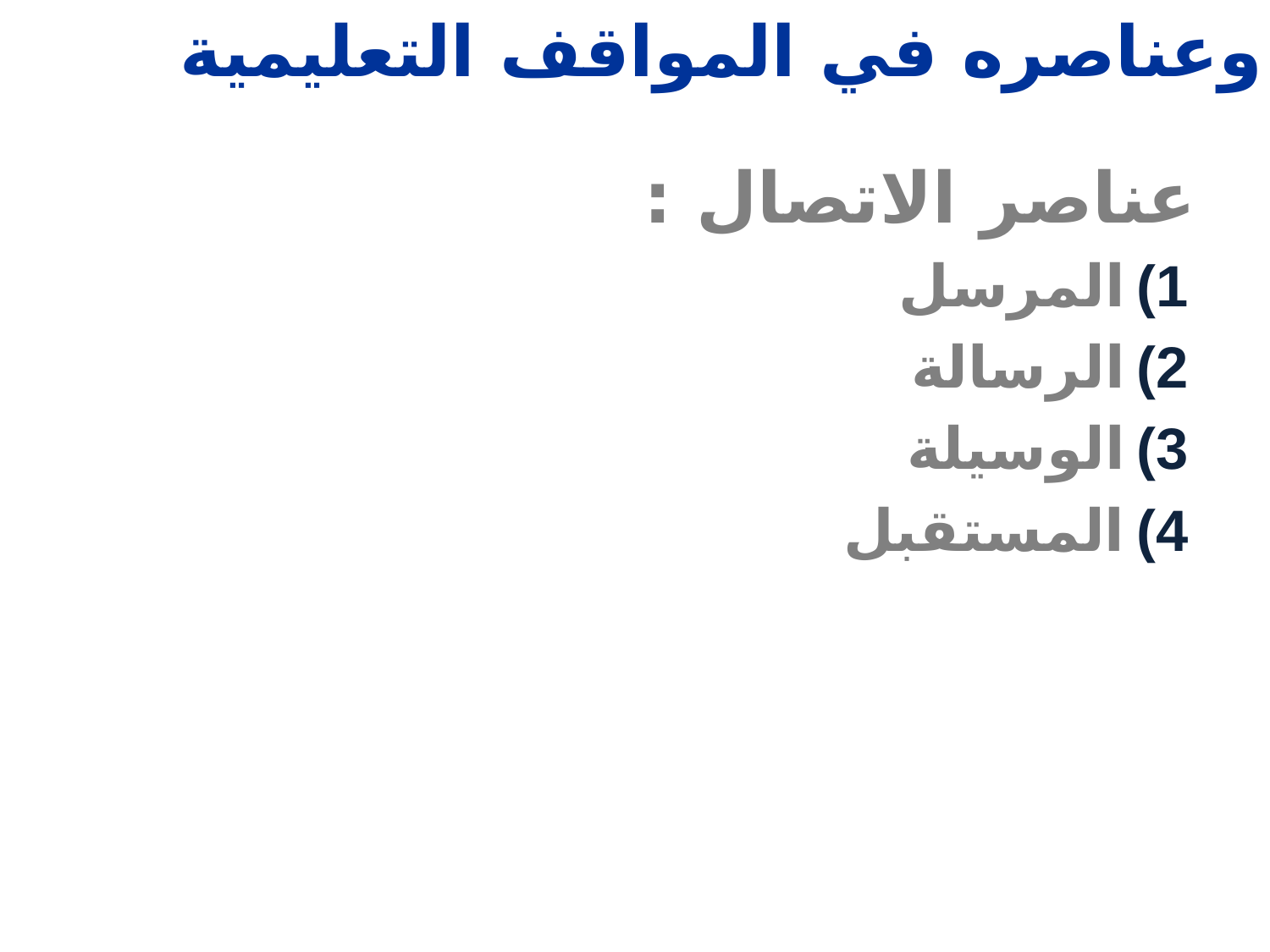

الاتصــال وعناصره في المواقف التعليمية
عناصر الاتصال :
المرسل
الرسالة
الوسيلة
المستقبل